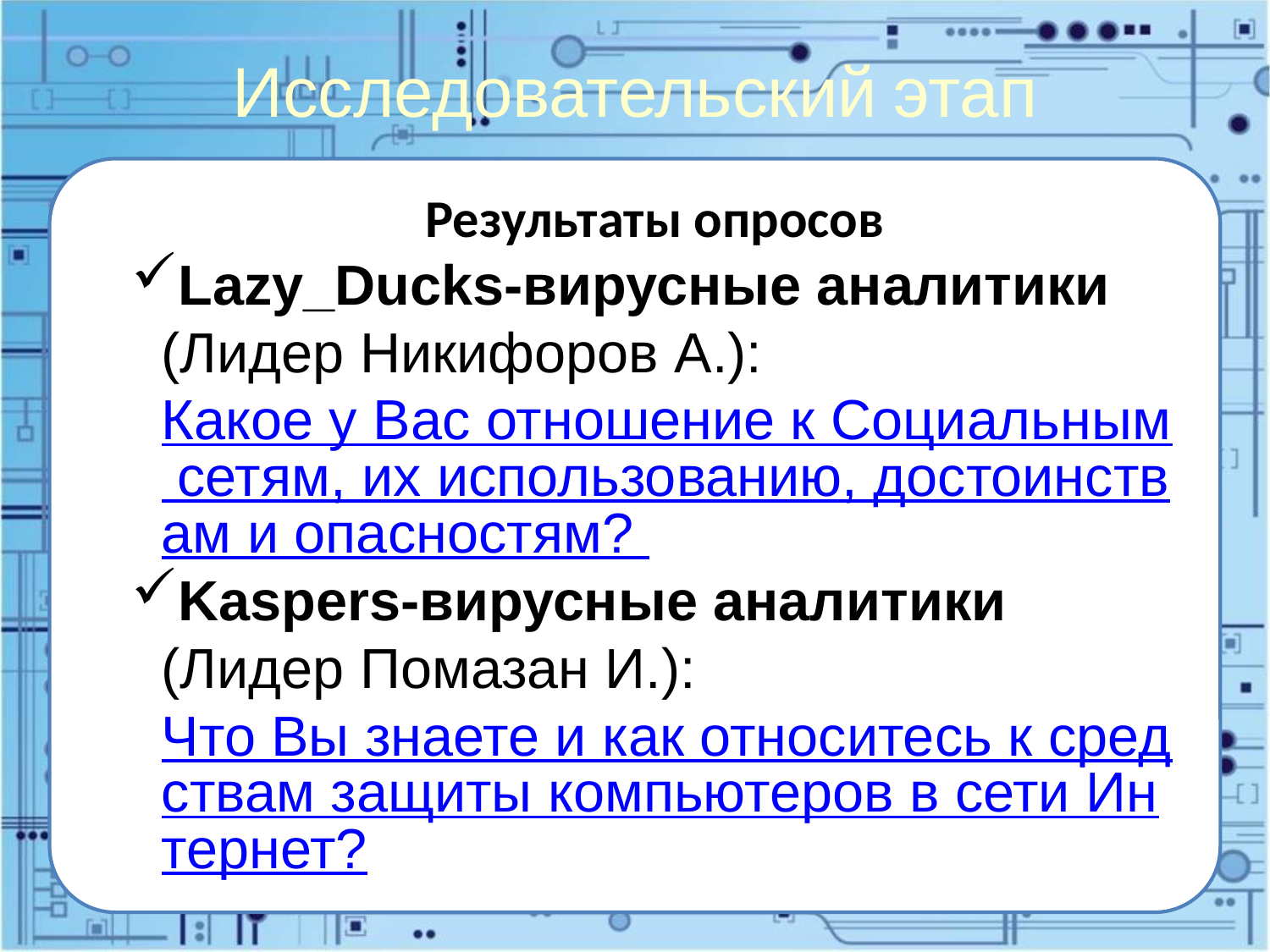

# Исследовательский этап

Результаты опросов
Lazy_Ducks-вирусные аналитики (Лидер Никифоров А.): Какое у Вас отношение к Социальным сетям, их использованию, достоинствам и опасностям?
Kaspers-вирусные аналитики (Лидер Помазан И.): Что Вы знаете и как относитесь к средствам защиты компьютеров в сети Интернет?